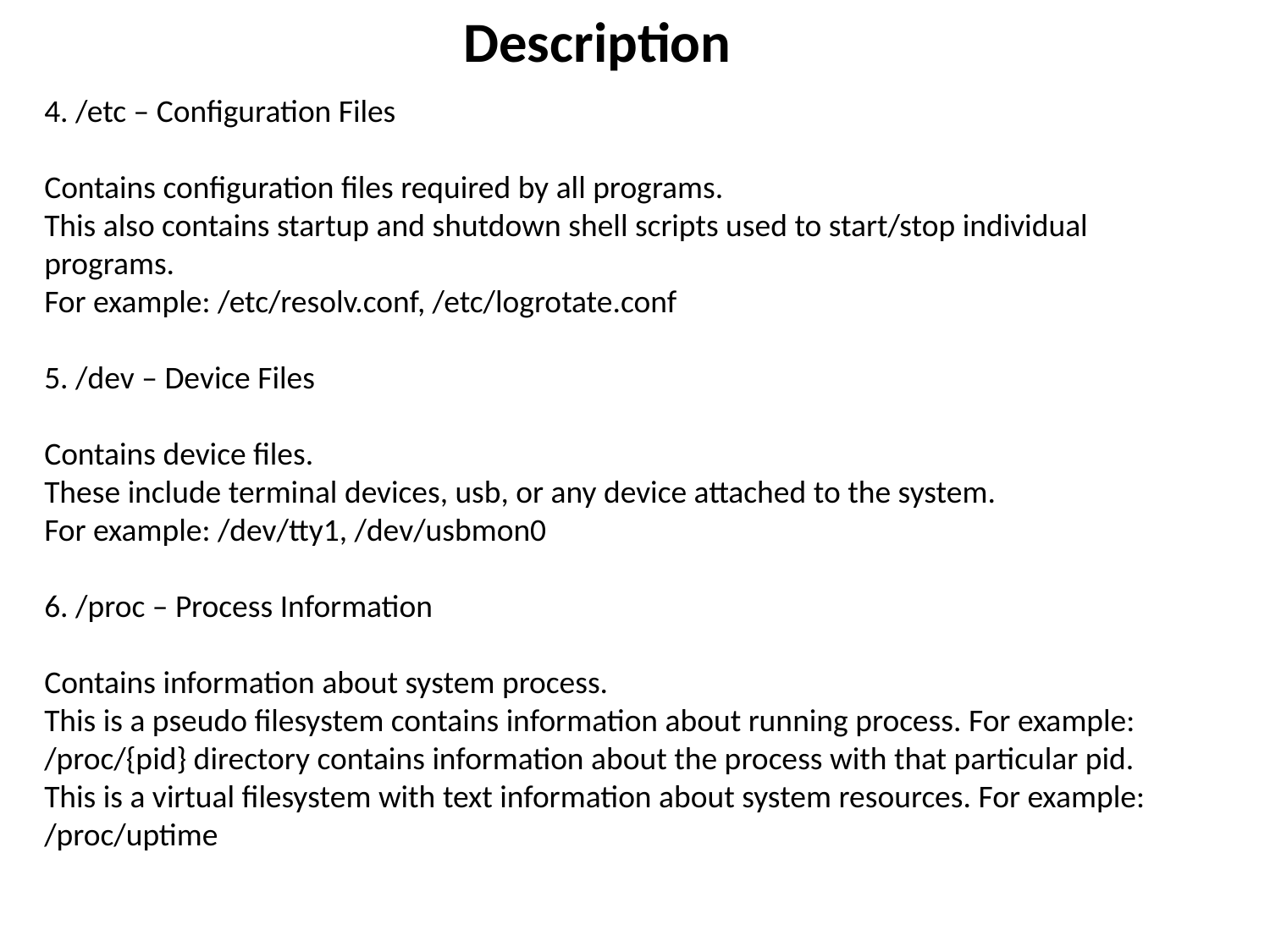

Description
4. /etc – Configuration Files

Contains configuration files required by all programs.
This also contains startup and shutdown shell scripts used to start/stop individual programs.
For example: /etc/resolv.conf, /etc/logrotate.conf

5. /dev – Device Files

Contains device files.
These include terminal devices, usb, or any device attached to the system.
For example: /dev/tty1, /dev/usbmon0

6. /proc – Process Information

Contains information about system process.
This is a pseudo filesystem contains information about running process. For example: /proc/{pid} directory contains information about the process with that particular pid.
This is a virtual filesystem with text information about system resources. For example: /proc/uptime